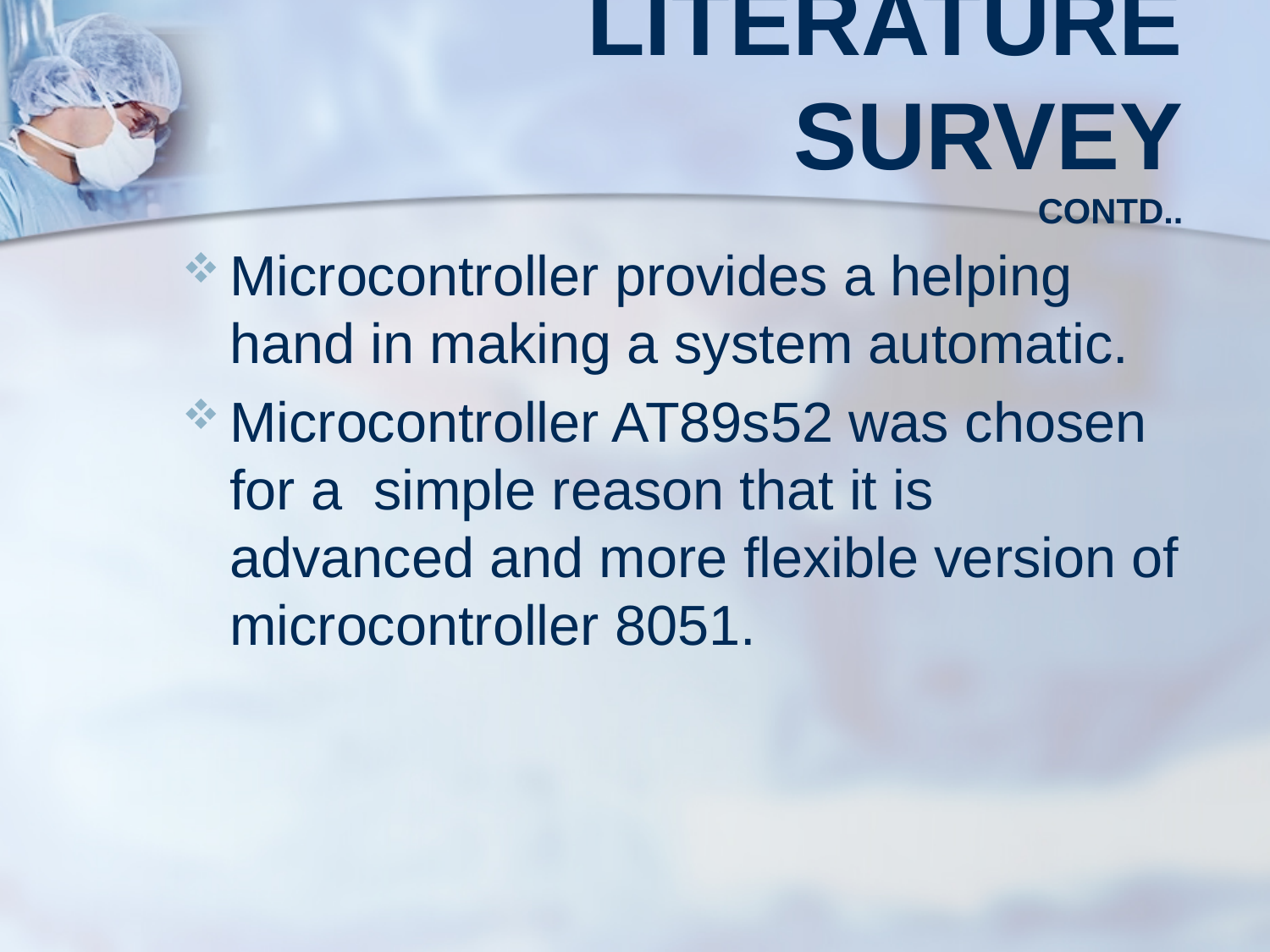

# Literature survey contd..
Microcontroller provides a helping hand in making a system automatic.
Microcontroller AT89s52 was chosen for a  simple reason that it is advanced and more flexible version of microcontroller 8051.